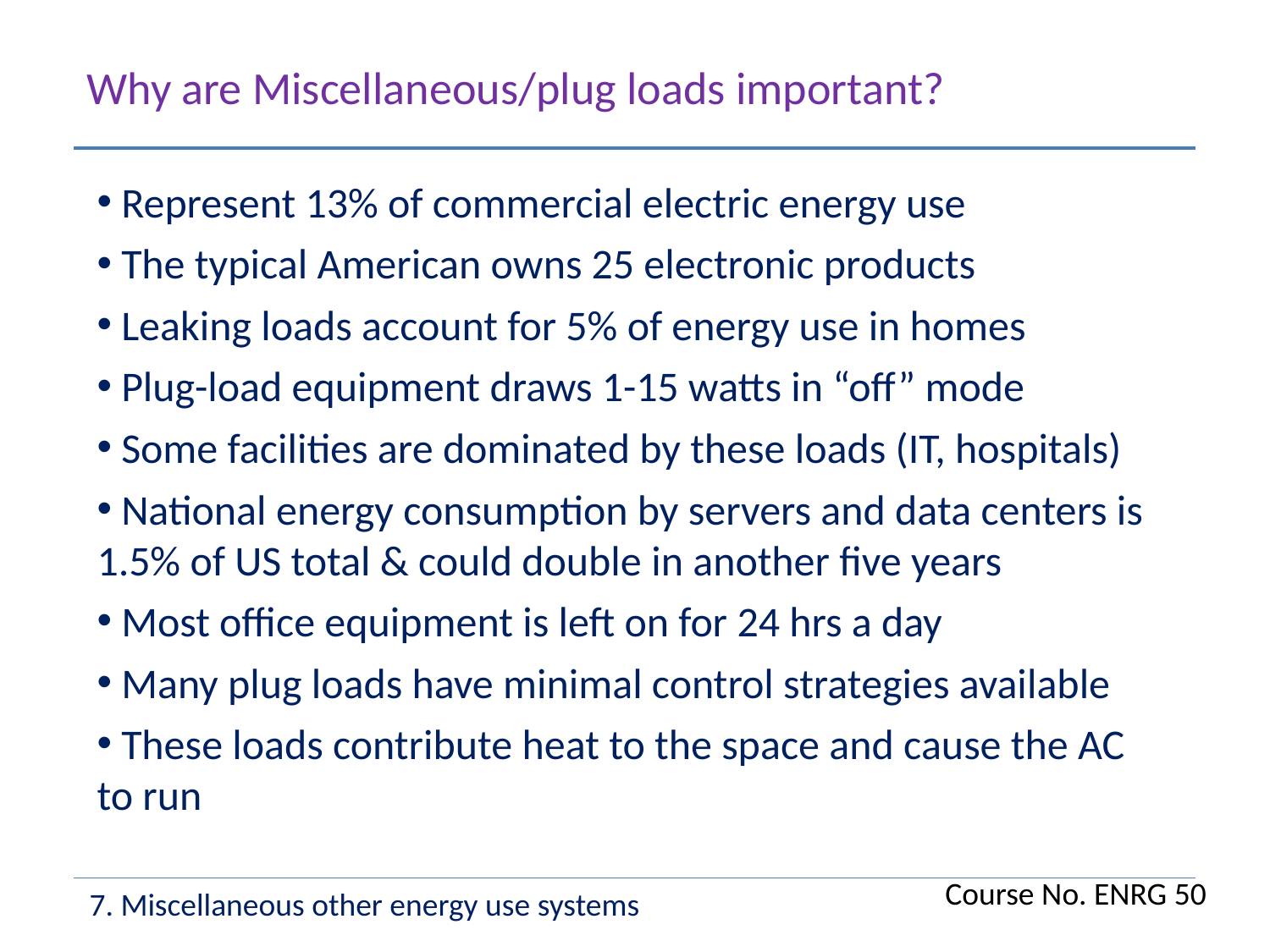

Why are Miscellaneous/plug loads important?
 Represent 13% of commercial electric energy use
 The typical American owns 25 electronic products
 Leaking loads account for 5% of energy use in homes
 Plug-load equipment draws 1-15 watts in “off” mode
 Some facilities are dominated by these loads (IT, hospitals)
 National energy consumption by servers and data centers is 1.5% of US total & could double in another five years
 Most office equipment is left on for 24 hrs a day
 Many plug loads have minimal control strategies available
 These loads contribute heat to the space and cause the AC to run
Course No. ENRG 50
7. Miscellaneous other energy use systems